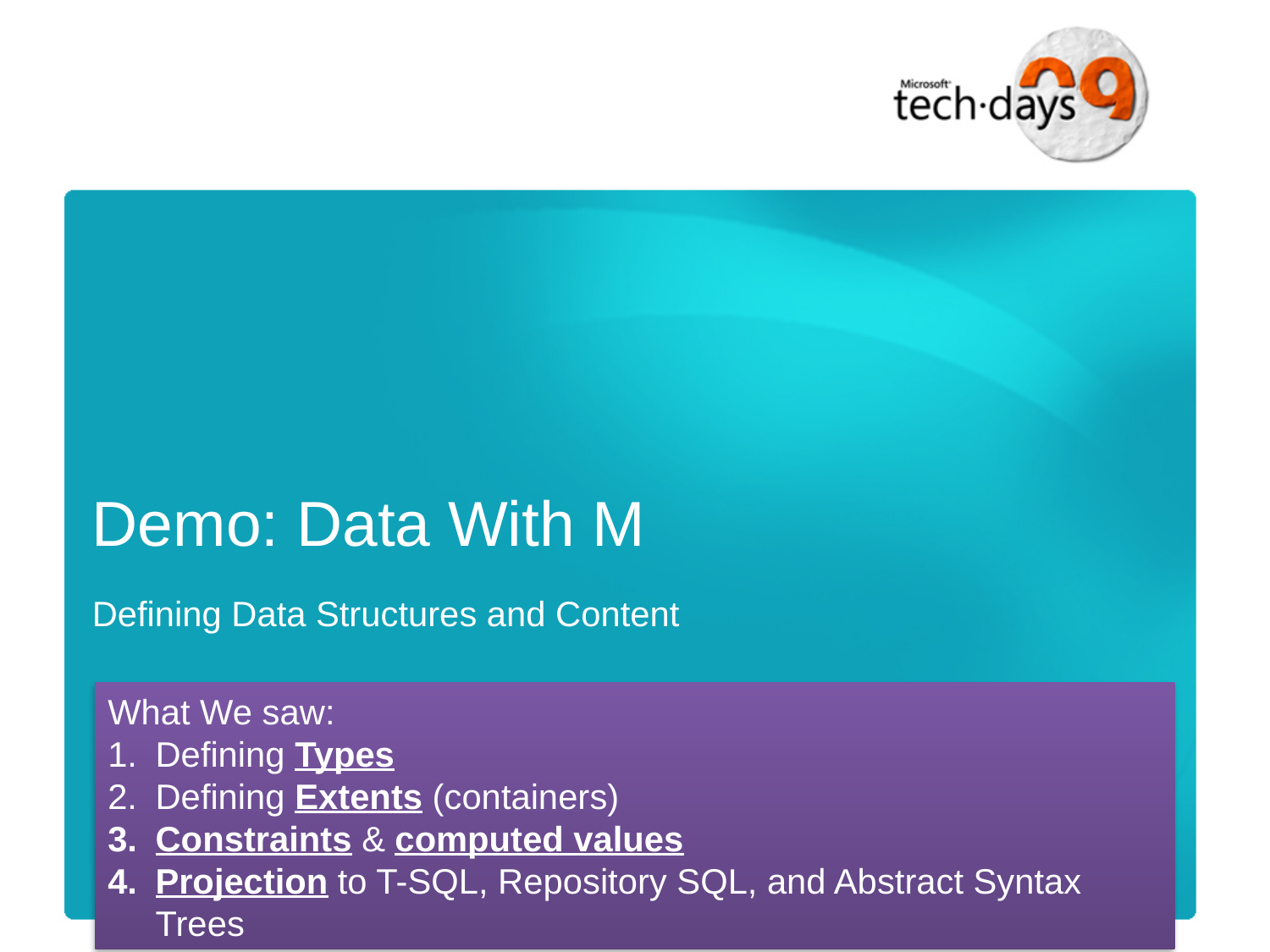

# Demo: Data With M
Defining Data Structures and Content
What We saw:
Defining Types
Defining Extents (containers)
Constraints & computed values
Projection to T-SQL, Repository SQL, and Abstract Syntax Trees